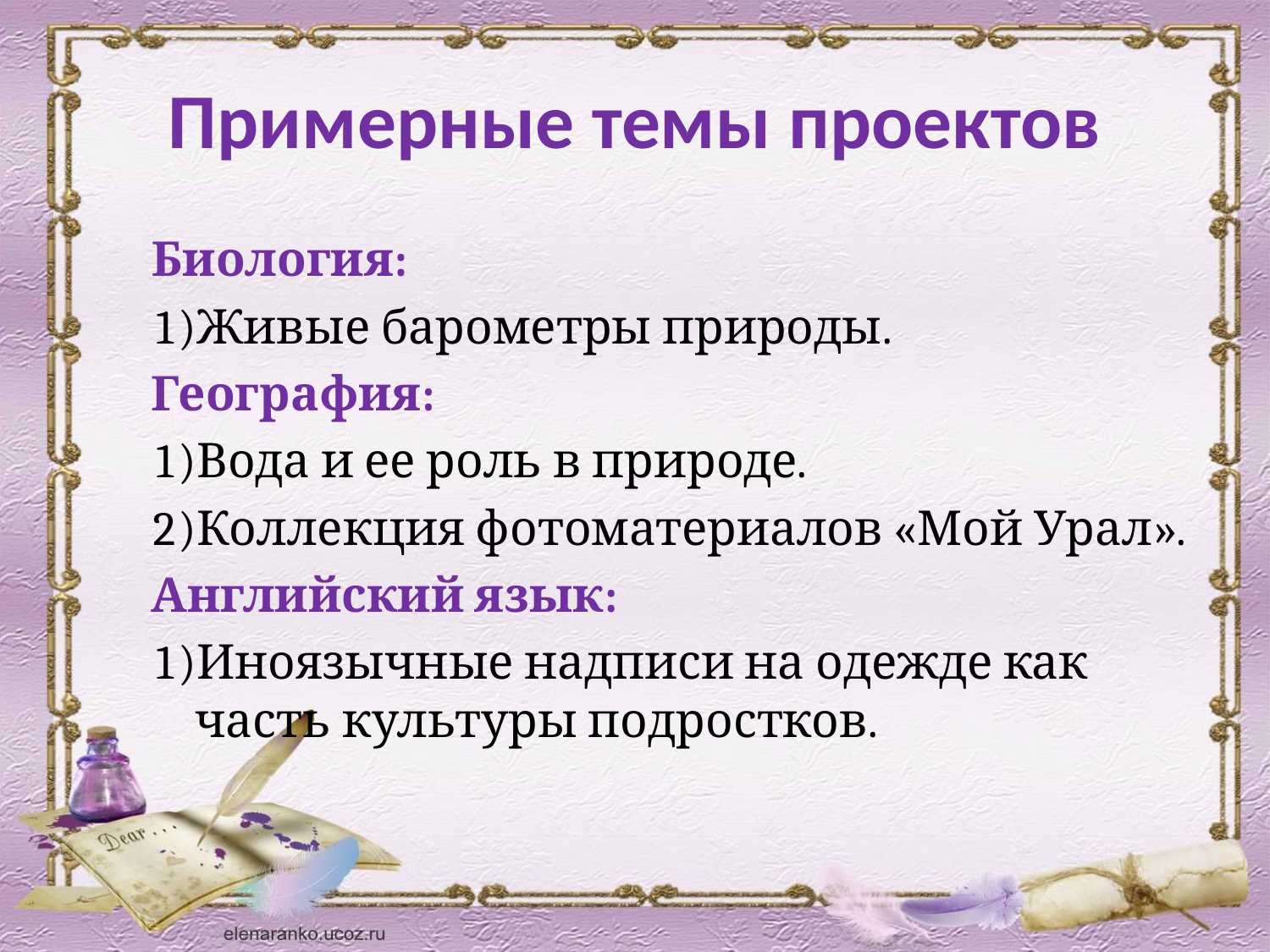

# Примерные темы проектов
Биология:
1)Живые барометры природы.
География:
1)Вода и ее роль в природе.
2)Коллекция фотоматериалов «Мой Урал».
Английский язык:
1)Иноязычные надписи на одежде как часть культуры подростков.